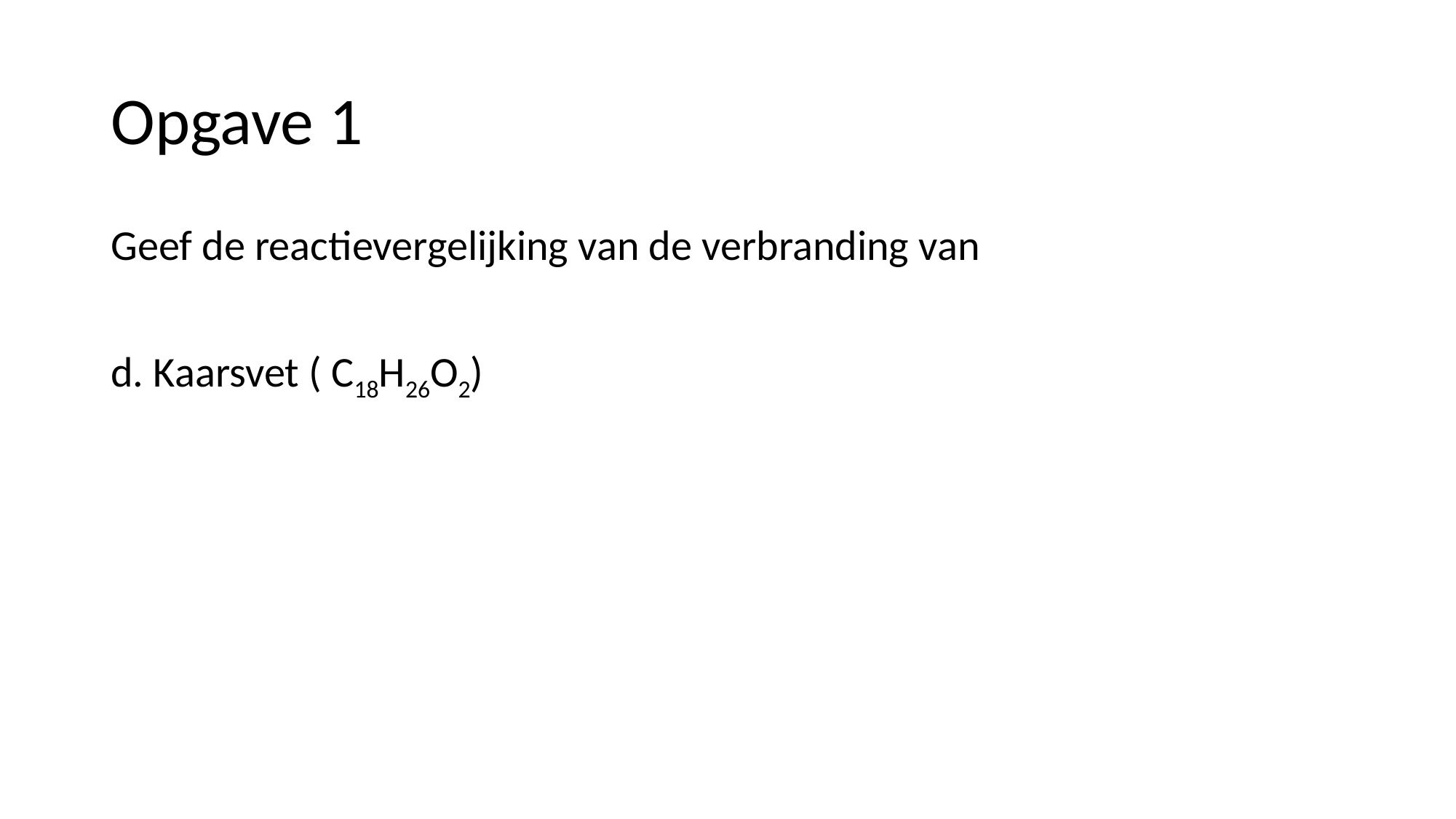

# Opgave 1
Geef de reactievergelijking van de verbranding van

d. Kaarsvet ( C18H26O2)